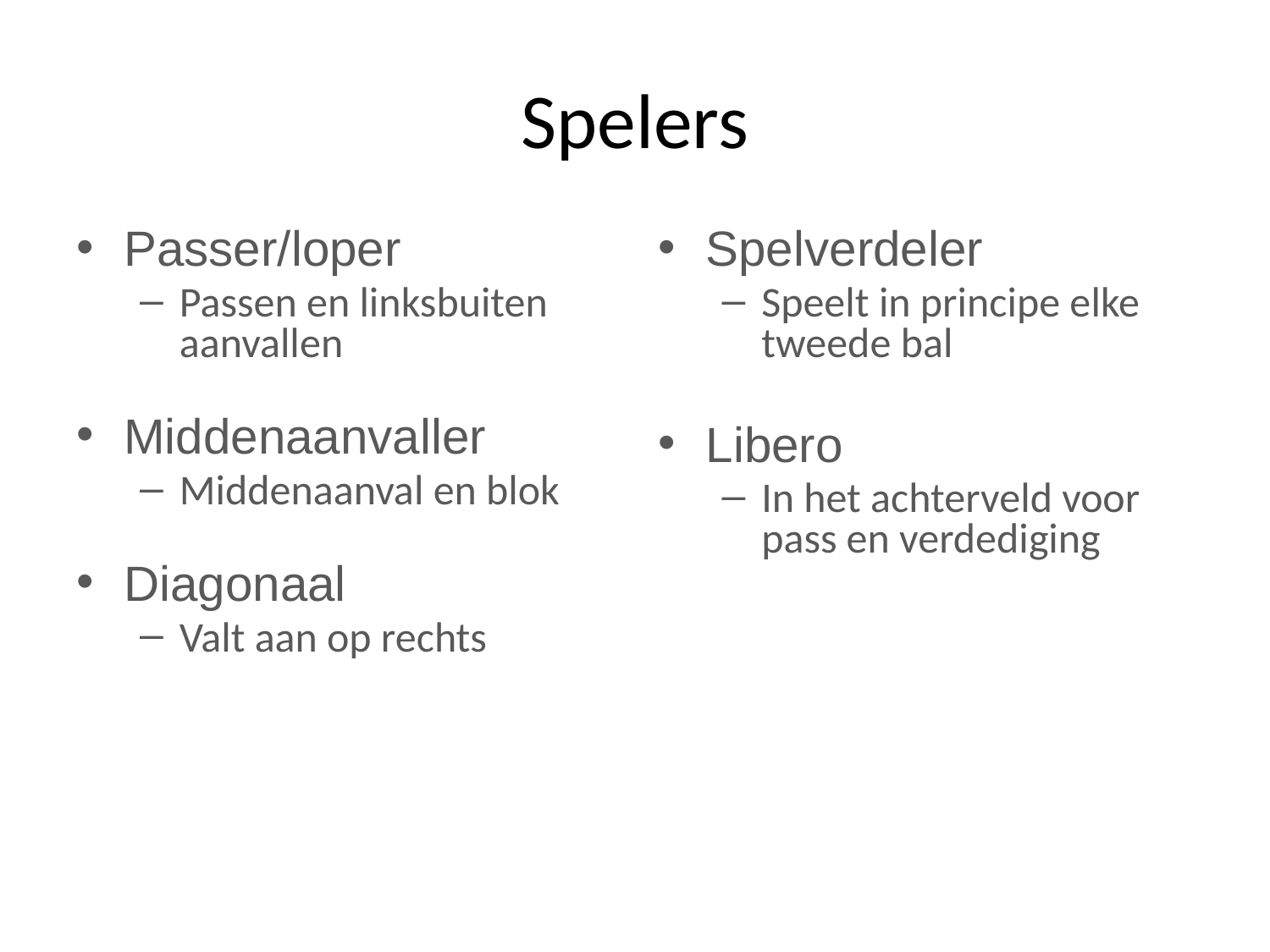

# Spelers
Passer/loper
Passen en linksbuiten aanvallen

Middenaanvaller
Middenaanval en blok

Diagonaal
Valt aan op rechts

Spelverdeler
Speelt in principe elke tweede bal

Libero
In het achterveld voor
pass en verdediging